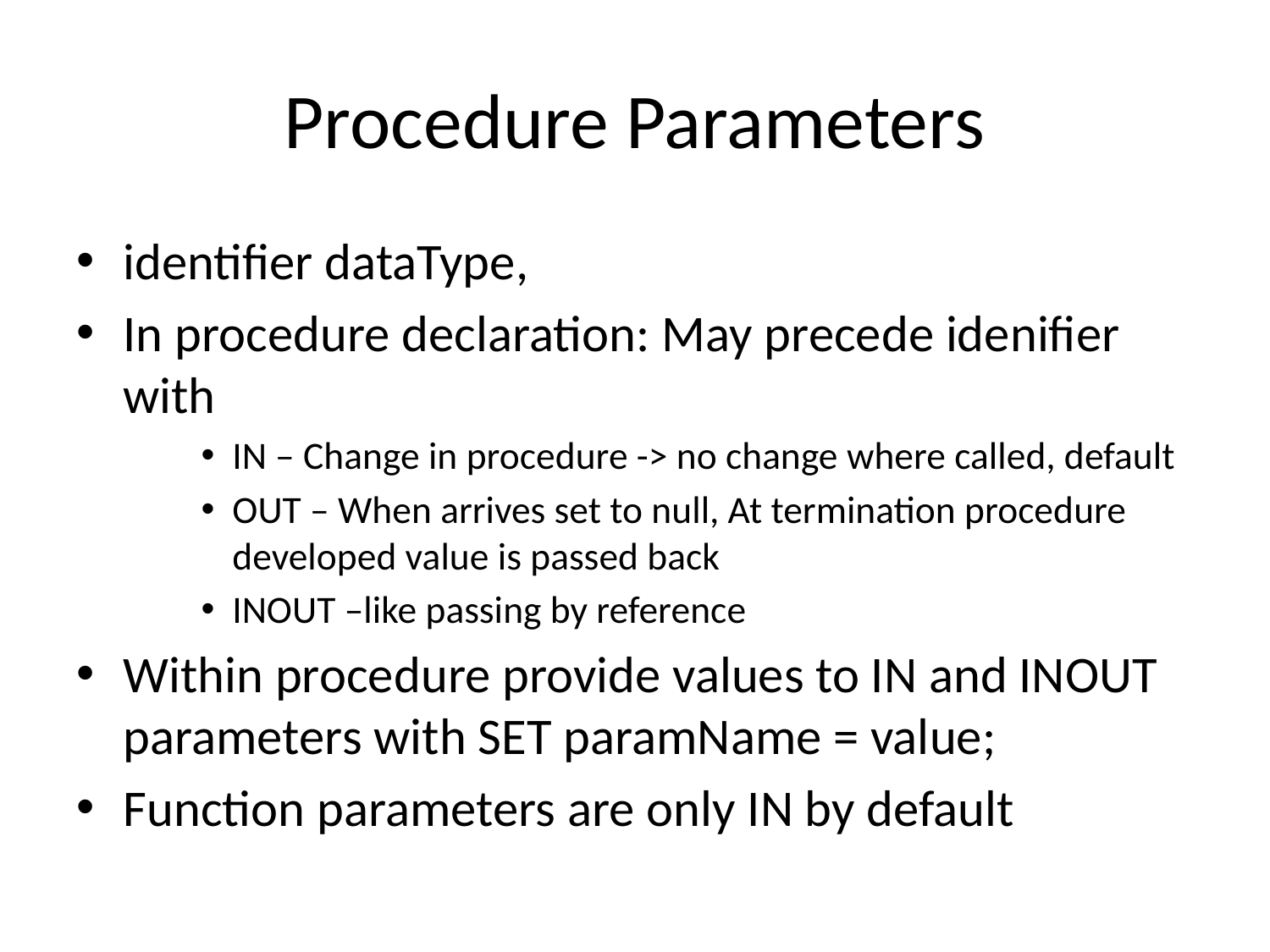

# Procedure Parameters
identifier dataType,
In procedure declaration: May precede idenifier with
IN – Change in procedure -> no change where called, default
OUT – When arrives set to null, At termination procedure developed value is passed back
INOUT –like passing by reference
Within procedure provide values to IN and INOUT parameters with SET paramName = value;
Function parameters are only IN by default